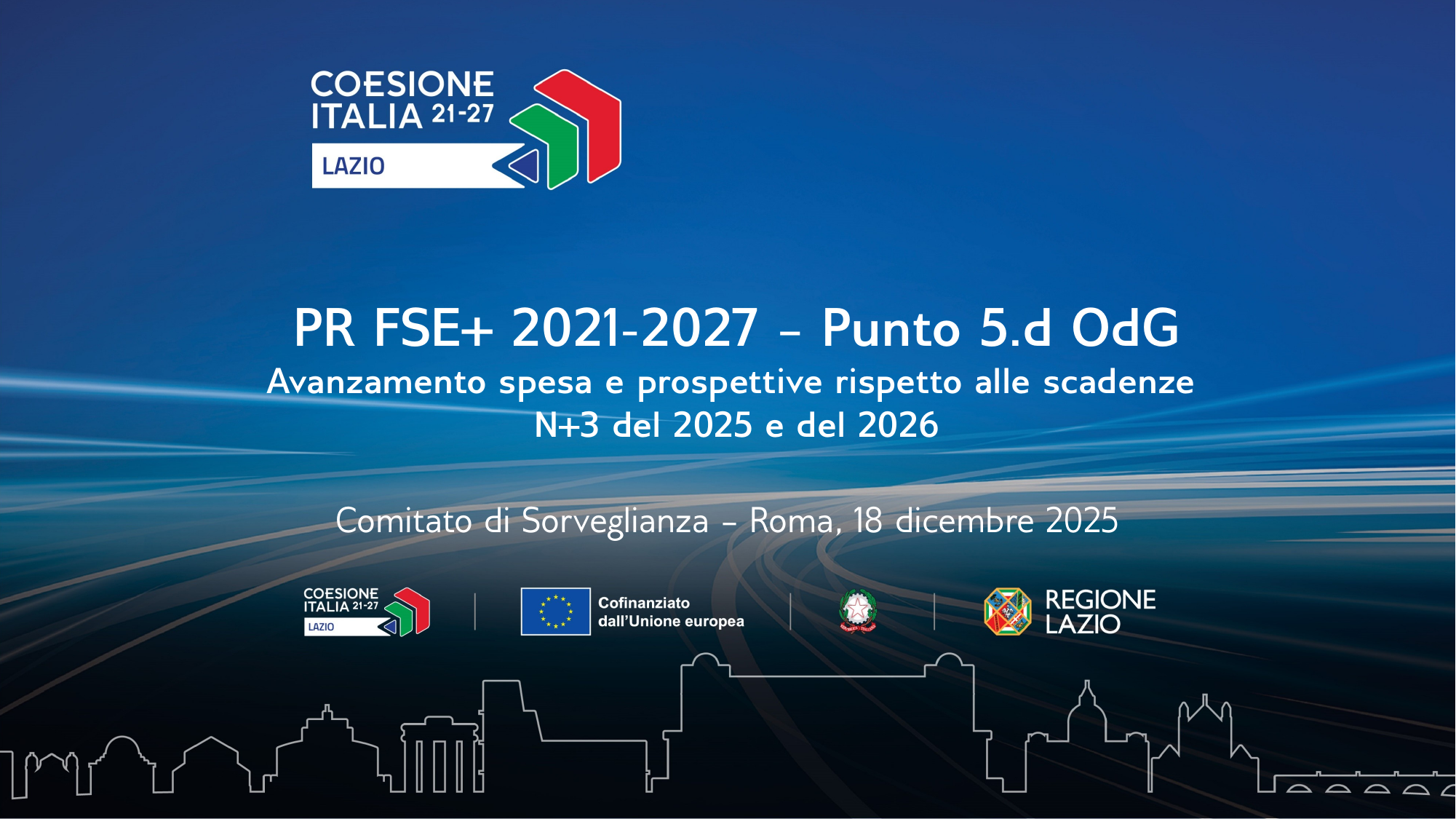

PR FSE+ 2021-2027 – Punto 5.d OdG
Avanzamento spesa e prospettive rispetto alle scadenze
N+3 del 2025 e del 2026

Comitato di Sorveglianza – Roma, 18 dicembre 2025